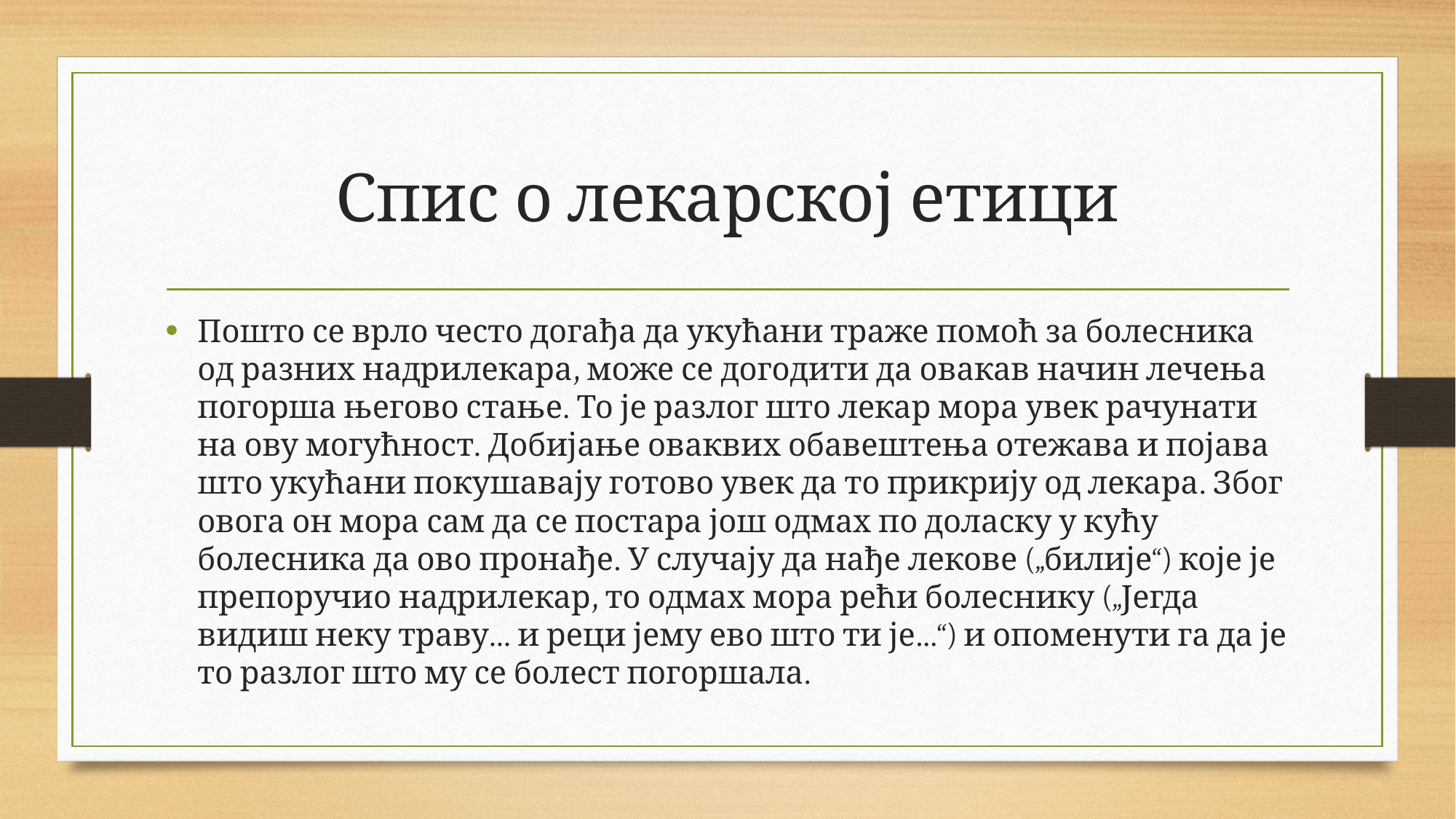

# Спис о лекарској етици
Пошто се врло често догађа да укућани траже помоћ за болесника од разних надрилекара, може се догодити да овакав начин лечења погорша његово стање. То је разлог што лекар мора увек рачунати на ову могућност. Добијање оваквих обавештења отежава и појава што укућани покушавају готово увек да то прикрију од лекара. Због овога он мора сам да се постара још одмах по доласку у кућу болесника да ово пронађе. У случају да нађе лекове („билије“) које је препоручио надрилекар, то одмах мора рећи болеснику („Јегда видиш неку траву... и реци јему ево што ти је...“) и опоменути га да је то разлог што му се болест погоршала.